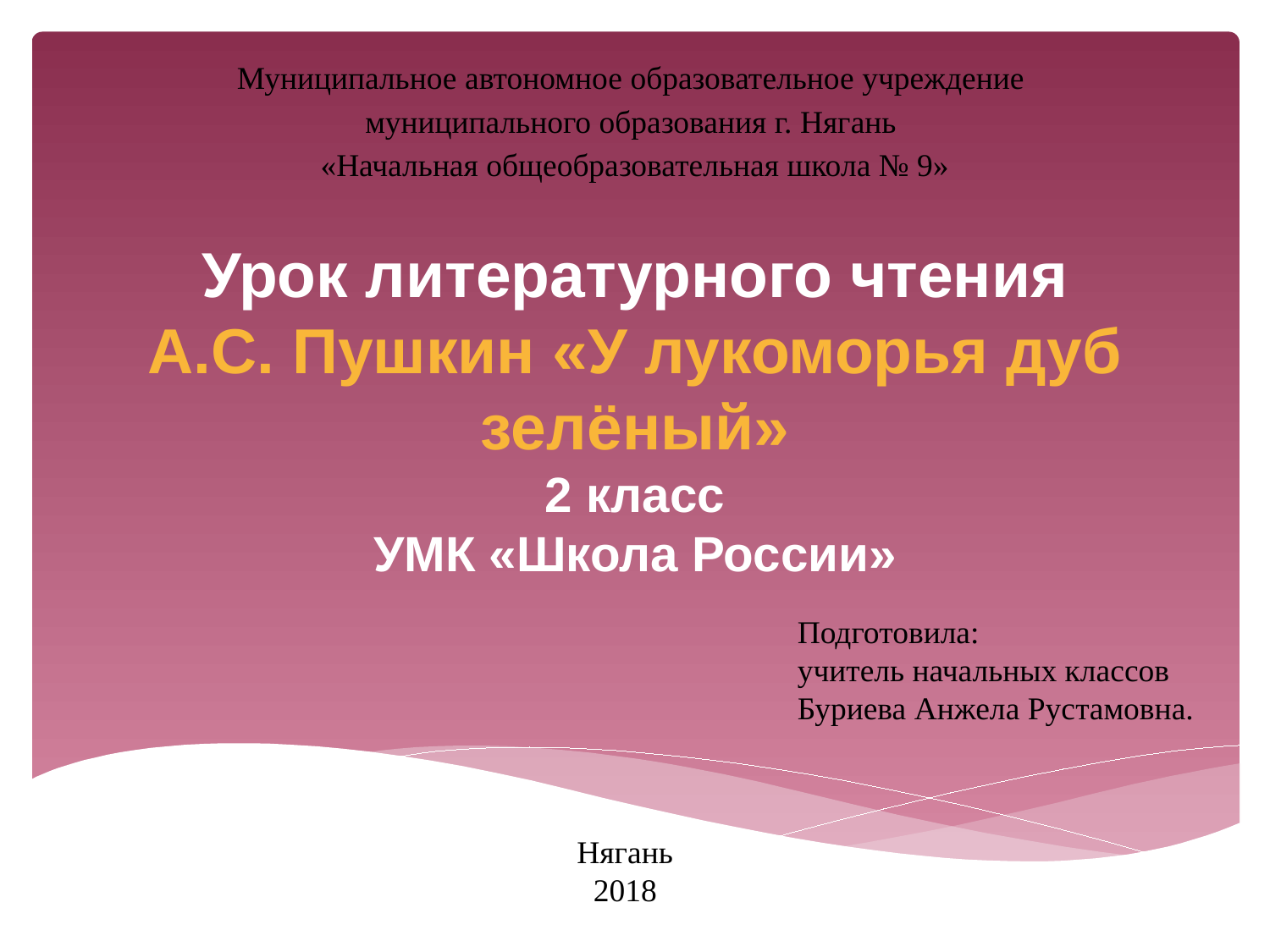

Муниципальное автономное образовательное учреждение
муниципального образования г. Нягань
«Начальная общеобразовательная школа № 9»

# Урок литературного чтения А.С. Пушкин «У лукоморья дуб зелёный» 2 класс УМК «Школа России»
Подготовила:
учитель начальных классов
Буриева Анжела Рустамовна.
Нягань
2018